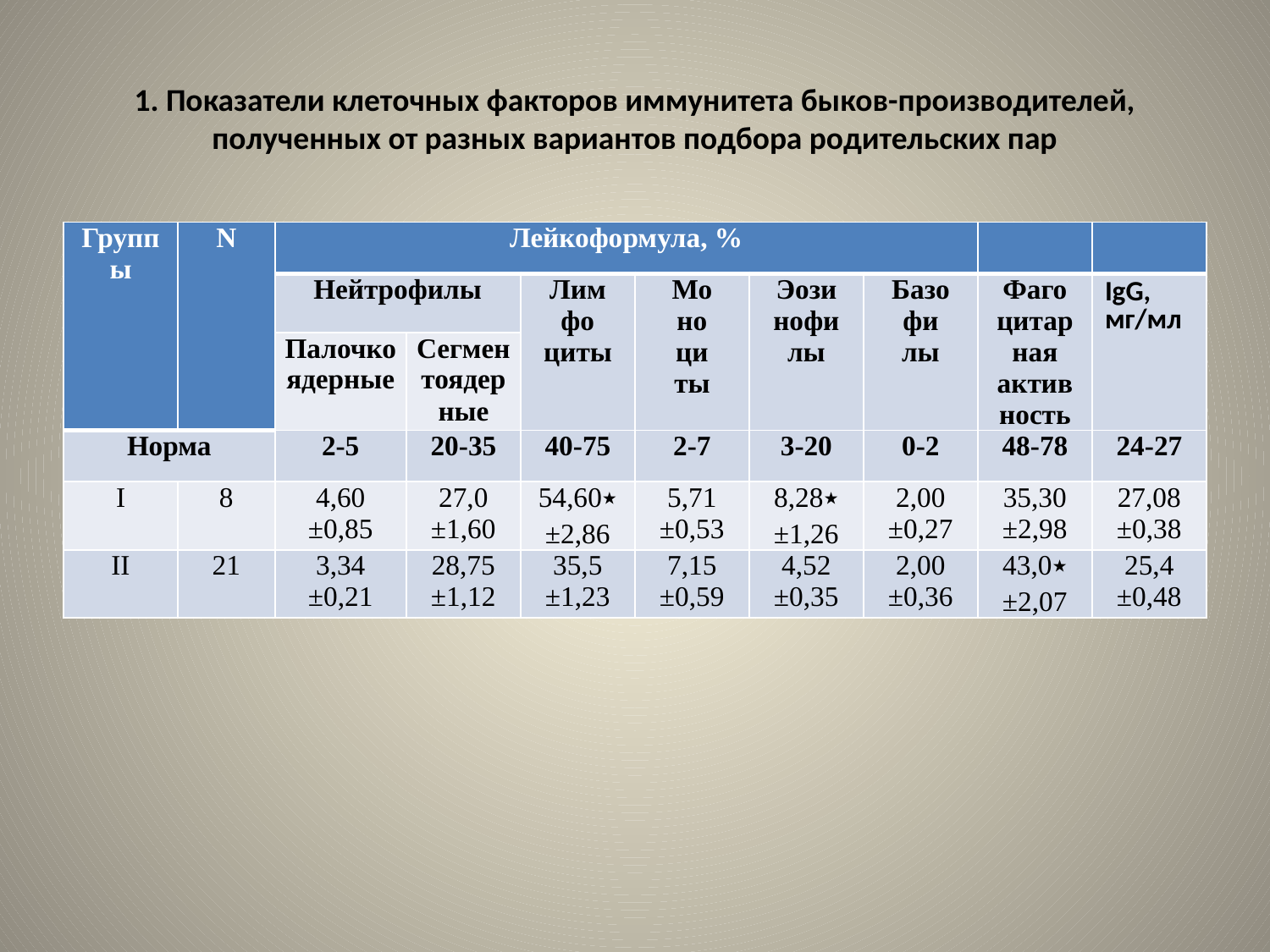

# 1. Показатели клеточных факторов иммунитета быков-производителей, полученных от разных вариантов подбора родительских пар
| Группы | N | Лейкоформула, % |  |  |  |  |  |  |  |
| --- | --- | --- | --- | --- | --- | --- | --- | --- | --- |
|  |  | Нейтрофилы |  | Лим фо циты | Мо но ци ты | Эози нофи лы | Базо фи лы | Фаго цитар ная актив ность | IgG, мг/мл |
|  |  | Палочко ядерные | Сегмен тоядер ные |  |  |  |  |  |  |
| Норма |  | 2-5 | 20-35 | 40-75 | 2-7 | 3-20 | 0-2 | 48-78 | 24-27 |
| I | 8 | 4,60 ±0,85 | 27,0 ±1,60 | 54,60٭ ±2,86 | 5,71 ±0,53 | 8,28٭ ±1,26 | 2,00 ±0,27 | 35,30 ±2,98 | 27,08 ±0,38 |
| II | 21 | 3,34 ±0,21 | 28,75 ±1,12 | 35,5 ±1,23 | 7,15 ±0,59 | 4,52 ±0,35 | 2,00 ±0,36 | 43,0٭ ±2,07 | 25,4 ±0,48 |